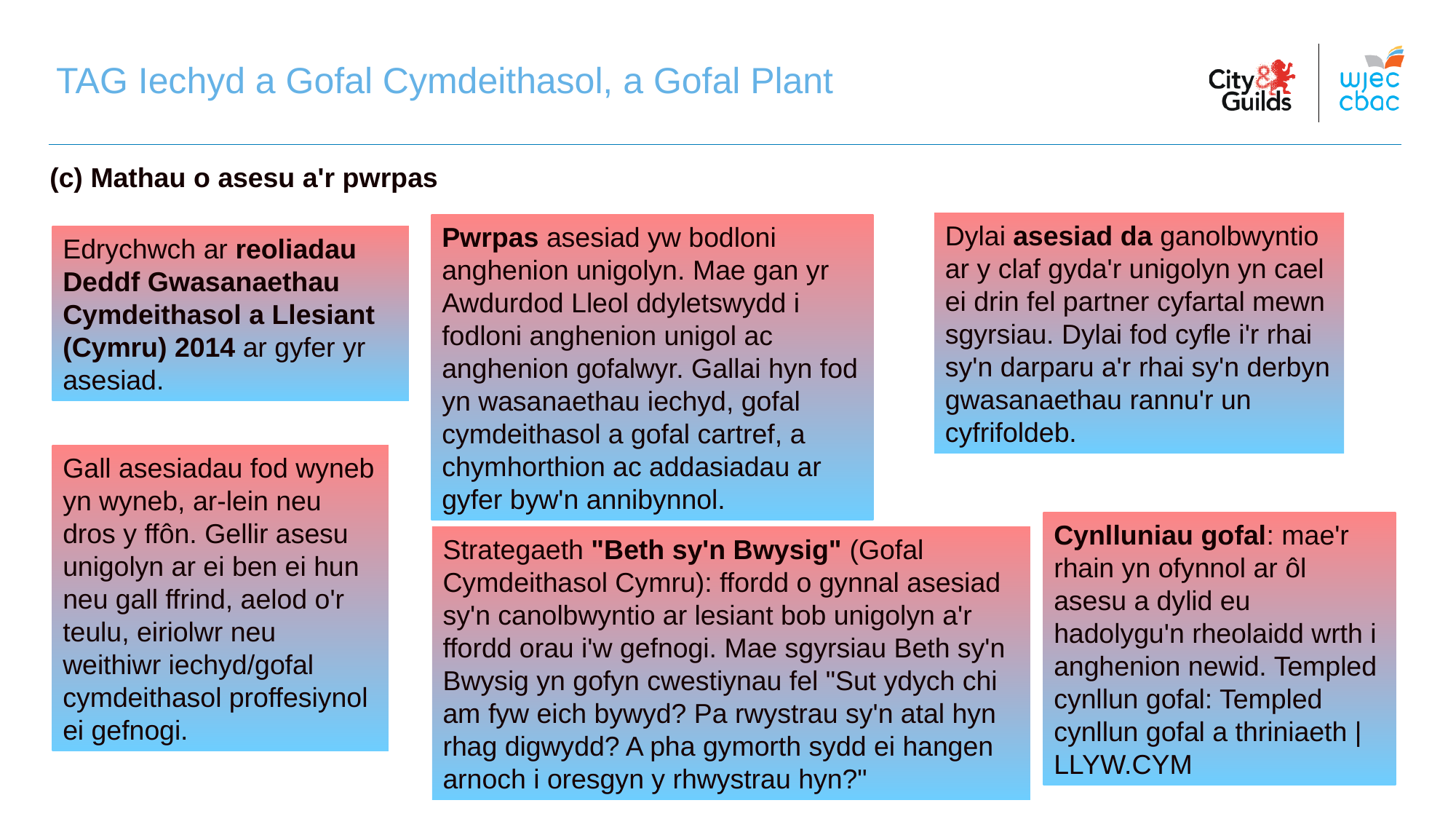

TAG Iechyd a Gofal Cymdeithasol, a Gofal Plant
(c) Mathau o asesu a'r pwrpas
Dylai asesiad da ganolbwyntio ar y claf gyda'r unigolyn yn cael ei drin fel partner cyfartal mewn sgyrsiau. Dylai fod cyfle i'r rhai sy'n darparu a'r rhai sy'n derbyn gwasanaethau rannu'r un cyfrifoldeb.
Pwrpas asesiad yw bodloni anghenion unigolyn. Mae gan yr Awdurdod Lleol ddyletswydd i fodloni anghenion unigol ac anghenion gofalwyr. Gallai hyn fod yn wasanaethau iechyd, gofal cymdeithasol a gofal cartref, a chymhorthion ac addasiadau ar gyfer byw'n annibynnol.
Edrychwch ar reoliadau Deddf Gwasanaethau Cymdeithasol a Llesiant (Cymru) 2014 ar gyfer yr asesiad.
Gall asesiadau fod wyneb yn wyneb, ar-lein neu dros y ffôn. Gellir asesu unigolyn ar ei ben ei hun neu gall ffrind, aelod o'r teulu, eiriolwr neu weithiwr iechyd/gofal cymdeithasol proffesiynol ei gefnogi.
Cynlluniau gofal: mae'r rhain yn ofynnol ar ôl asesu a dylid eu hadolygu'n rheolaidd wrth i anghenion newid. Templed cynllun gofal: Templed cynllun gofal a thriniaeth | LLYW.CYM
Strategaeth "Beth sy'n Bwysig" (Gofal Cymdeithasol Cymru): ffordd o gynnal asesiad sy'n canolbwyntio ar lesiant bob unigolyn a'r ffordd orau i'w gefnogi. Mae sgyrsiau Beth sy'n Bwysig yn gofyn cwestiynau fel "Sut ydych chi am fyw eich bywyd? Pa rwystrau sy'n atal hyn rhag digwydd? A pha gymorth sydd ei hangen arnoch i oresgyn y rhwystrau hyn?"